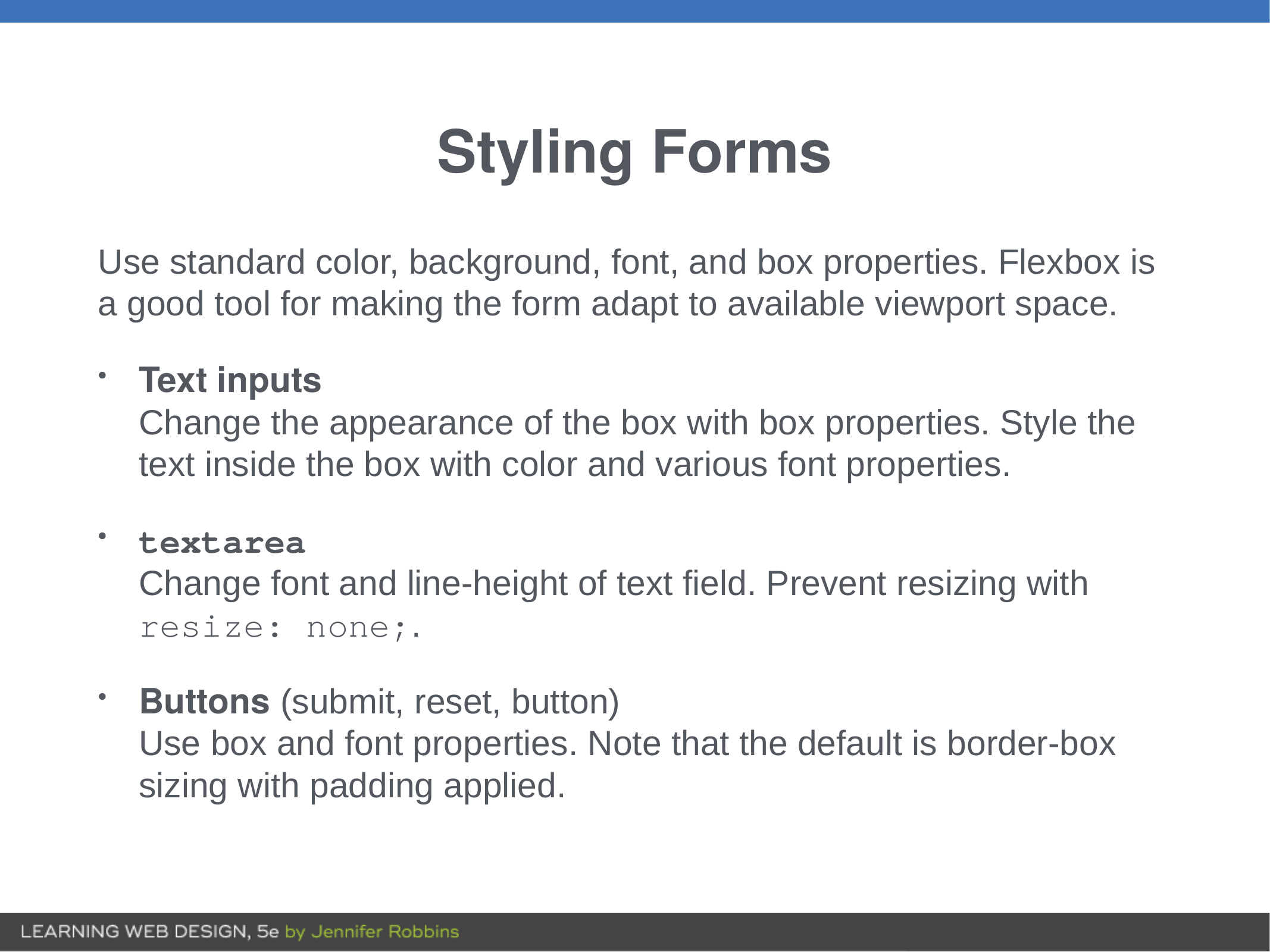

# Styling Forms
Use standard color, background, font, and box properties. Flexbox is a good tool for making the form adapt to available viewport space.
Text inputs
Change the appearance of the box with box properties. Style the text inside the box with color and various font properties.
textarea
Change font and line-height of text field. Prevent resizing with resize: none;.
Buttons (submit, reset, button)
Use box and font properties. Note that the default is border-box sizing with padding applied.